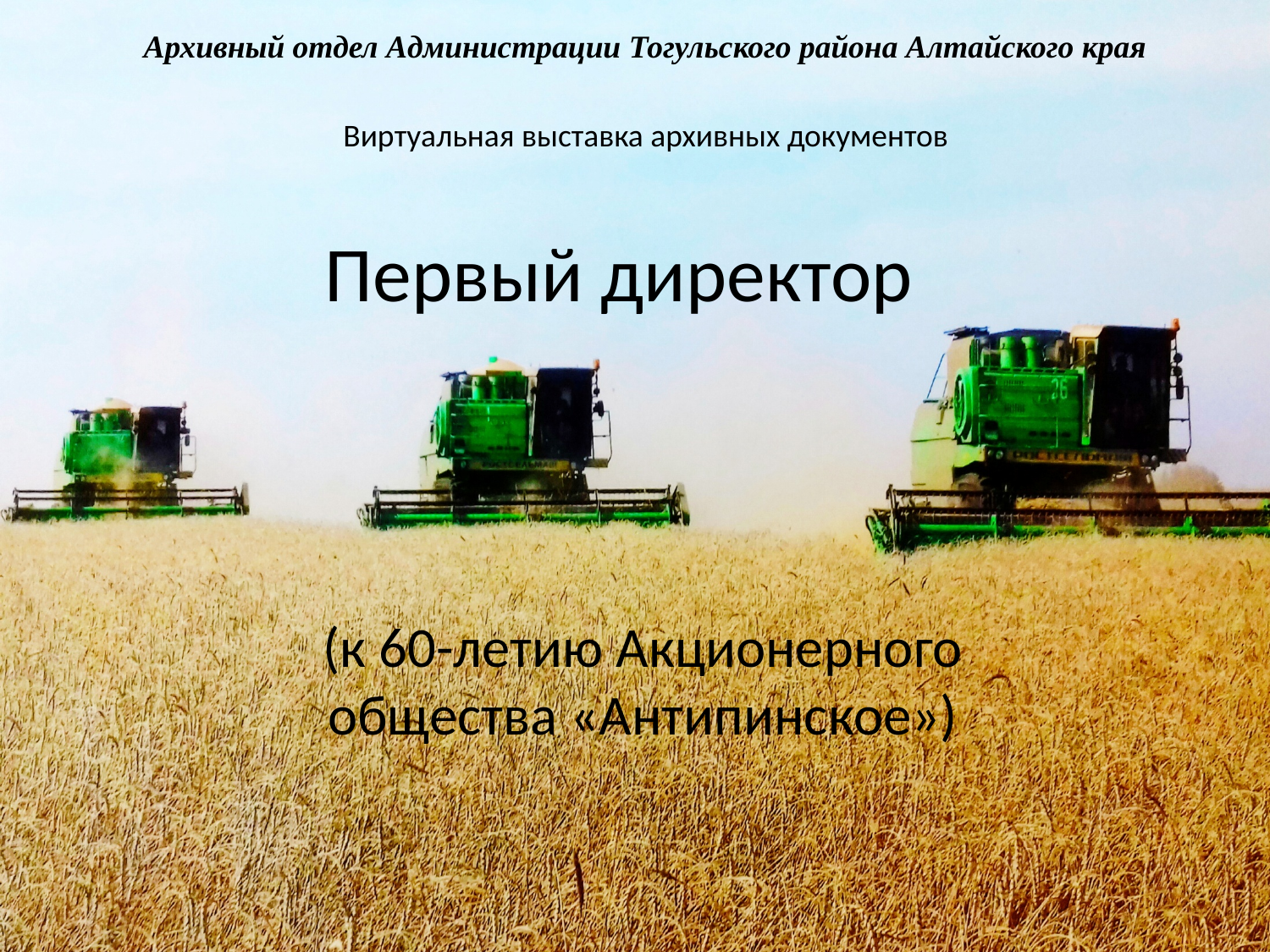

Архивный отдел Администрации Тогульского района Алтайского края
Виртуальная выставка архивных документов
# Первый директор
(к 60-летию Акционерного общества «Антипинское»)